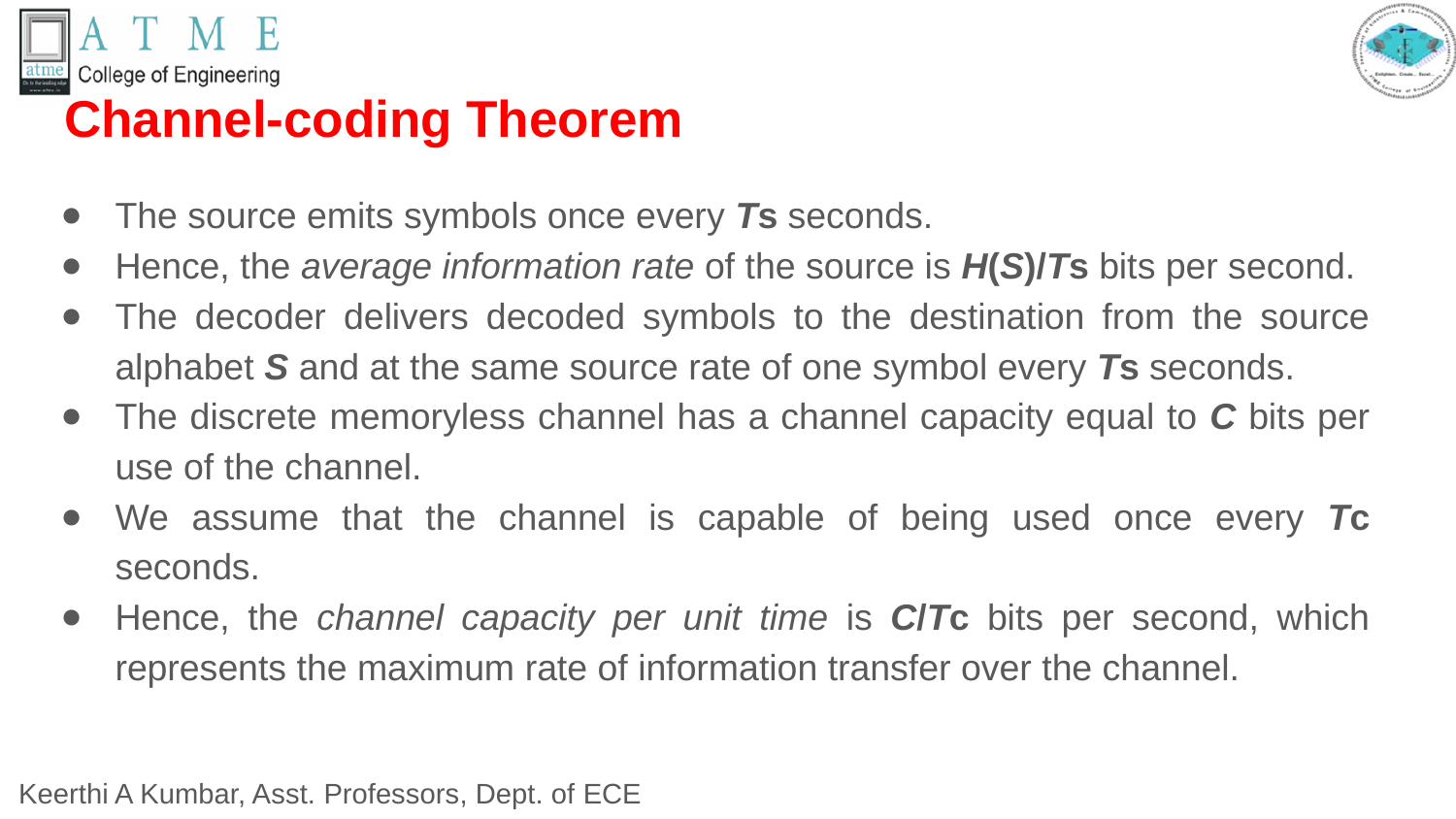

# Channel-coding Theorem
The source emits symbols once every Ts seconds.
Hence, the average information rate of the source is H(S)/Ts bits per second.
The decoder delivers decoded symbols to the destination from the source alphabet S and at the same source rate of one symbol every Ts seconds.
The discrete memoryless channel has a channel capacity equal to C bits per use of the channel.
We assume that the channel is capable of being used once every Tc seconds.
Hence, the channel capacity per unit time is C/Tc bits per second, which represents the maximum rate of information transfer over the channel.